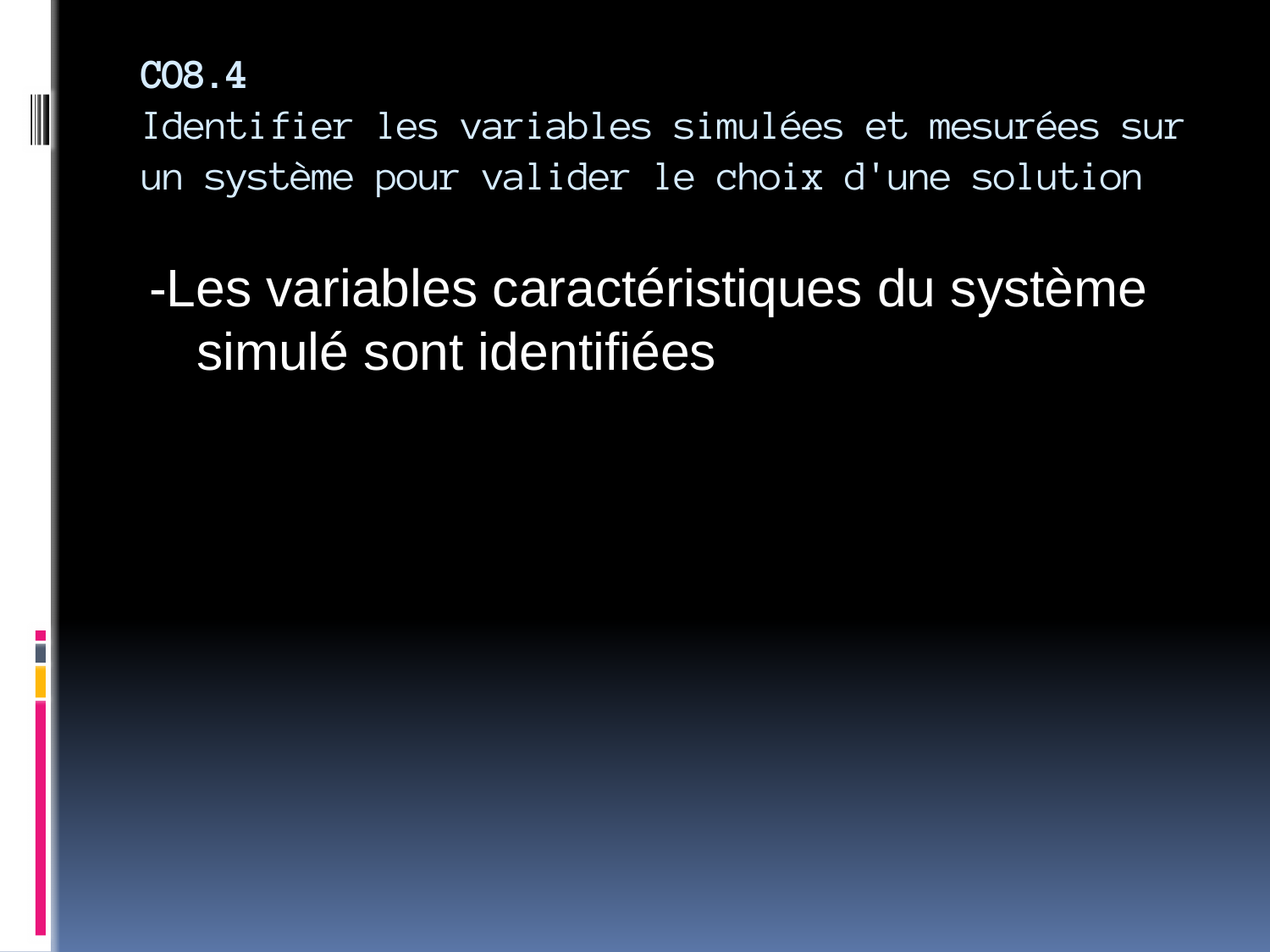

# CO8.4 Identifier les variables simulées et mesurées sur un système pour valider le choix d'une solution
-Les variables caractéristiques du système simulé sont identifiées